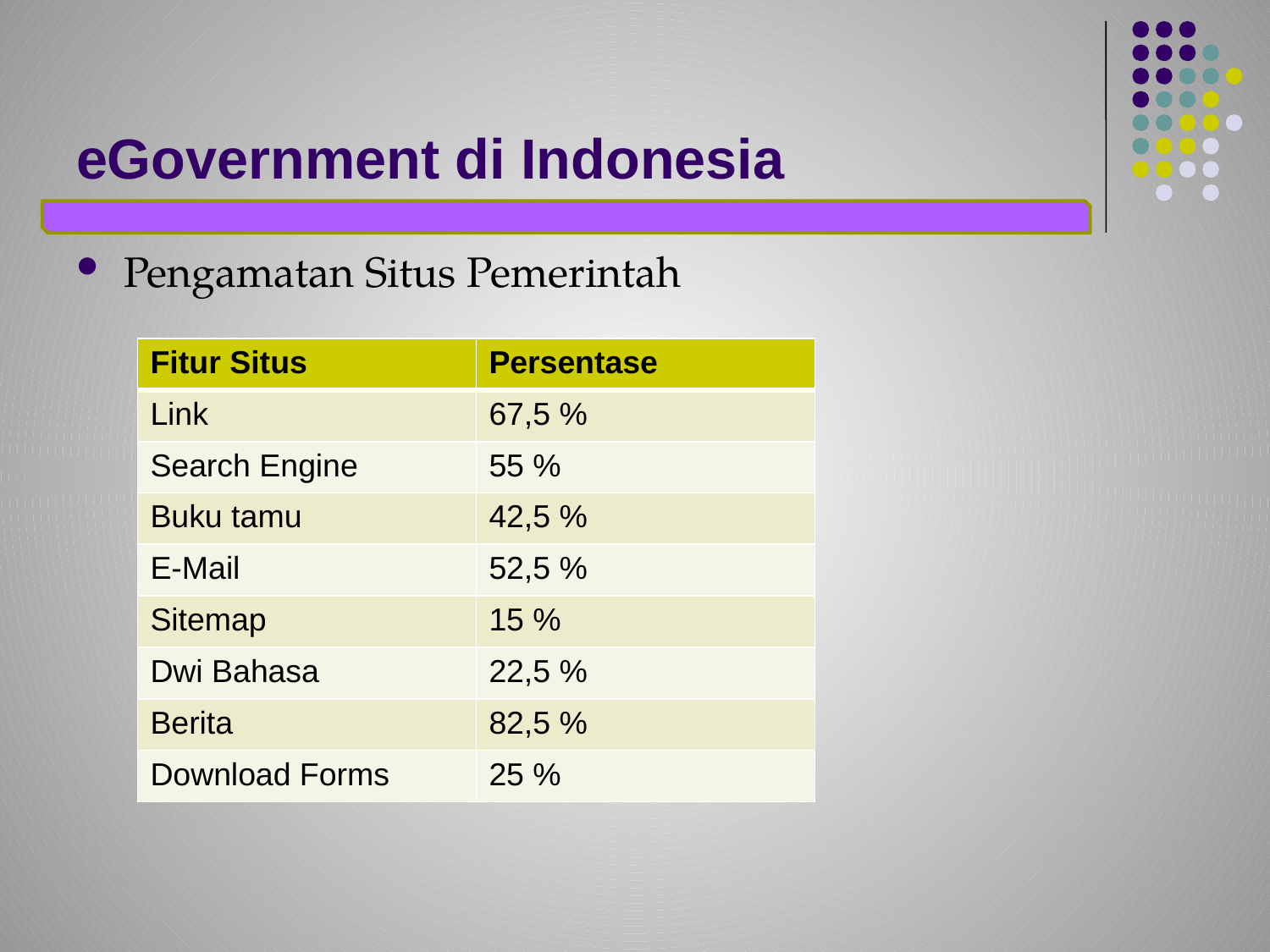

# eGovernment di Indonesia

Pengamatan Situs Pemerintah
| Fitur Situs | Persentase |
| --- | --- |
| Link | 67,5 % |
| Search Engine | 55 % |
| Buku tamu | 42,5 % |
| E-Mail | 52,5 % |
| Sitemap | 15 % |
| Dwi Bahasa | 22,5 % |
| Berita | 82,5 % |
| Download Forms | 25 % |